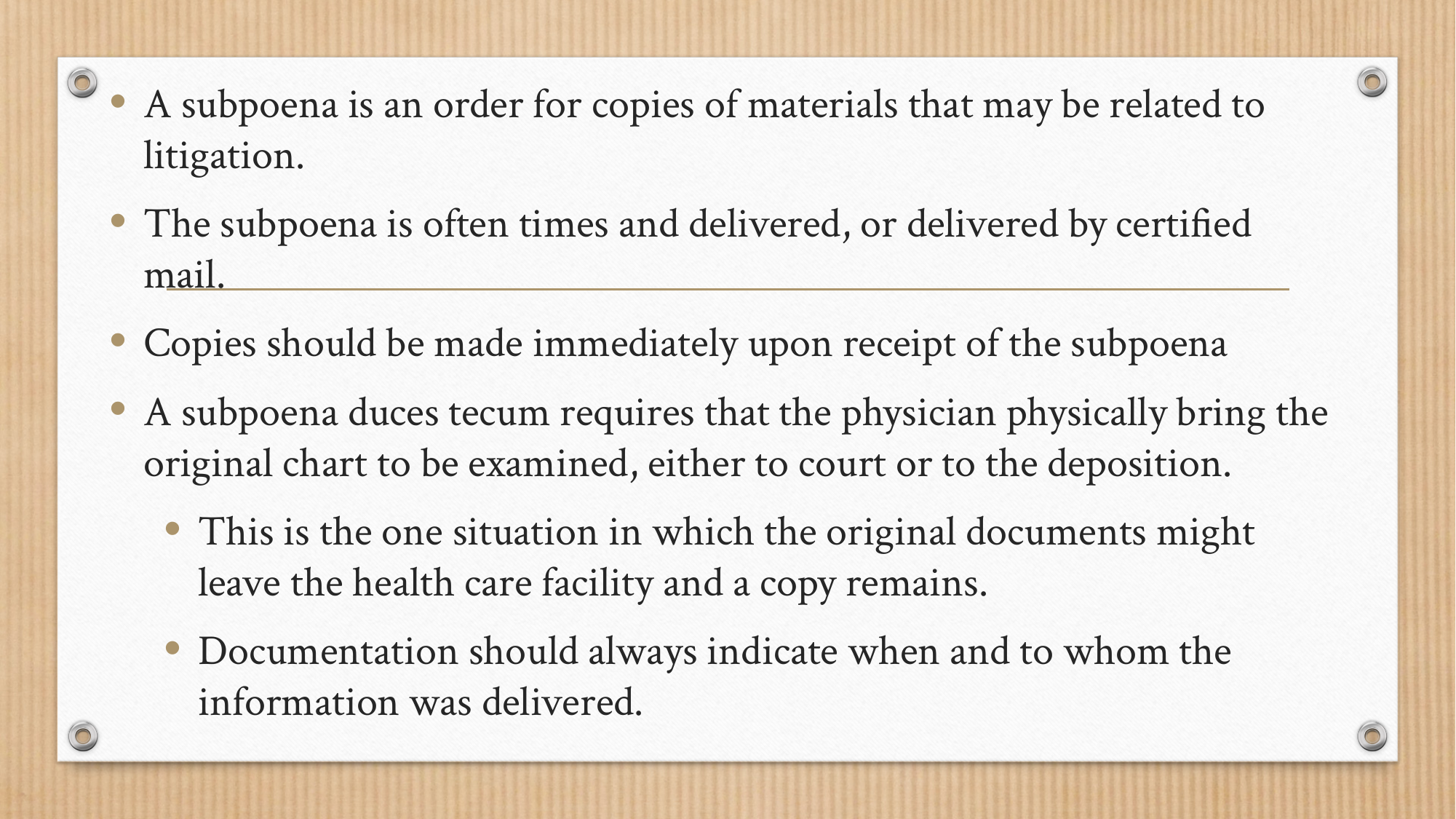

A subpoena is an order for copies of materials that may be related to litigation.
The subpoena is often times and delivered, or delivered by certified mail.
Copies should be made immediately upon receipt of the subpoena
A subpoena duces tecum requires that the physician physically bring the original chart to be examined, either to court or to the deposition.
This is the one situation in which the original documents might leave the health care facility and a copy remains.
Documentation should always indicate when and to whom the information was delivered.